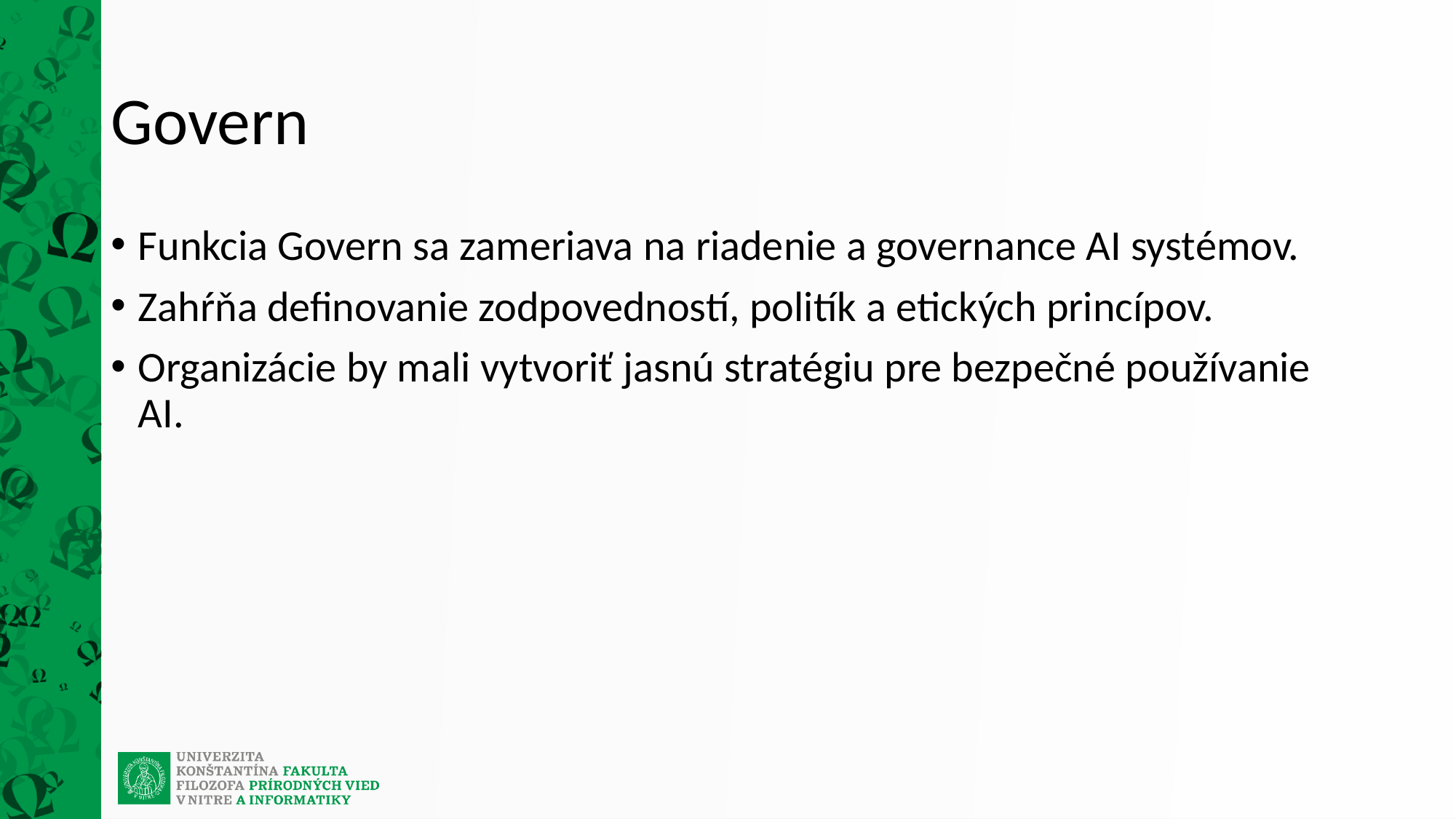

# Govern
Funkcia Govern sa zameriava na riadenie a governance AI systémov.
Zahŕňa definovanie zodpovedností, politík a etických princípov.
Organizácie by mali vytvoriť jasnú stratégiu pre bezpečné používanie AI.